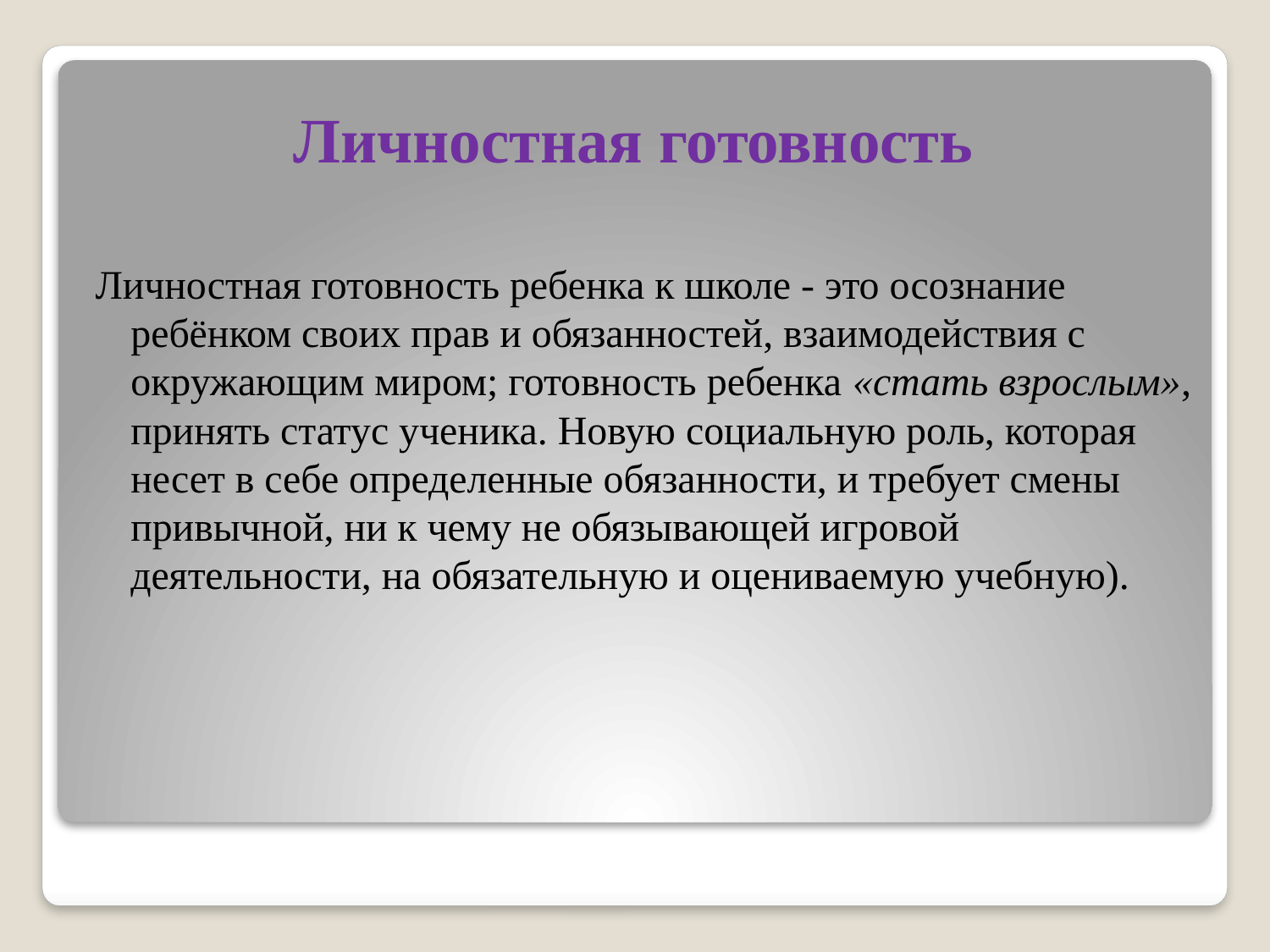

# Личностная готовность
Личностная готовность ребенка к школе - это осознание ребёнком своих прав и обязанностей, взаимодействия с окружающим миром; готовность ребенка «стать взрослым», принять статус ученика. Новую социальную роль, которая несет в себе определенные обязанности, и требует смены привычной, ни к чему не обязывающей игровой деятельности, на обязательную и оцениваемую учебную).